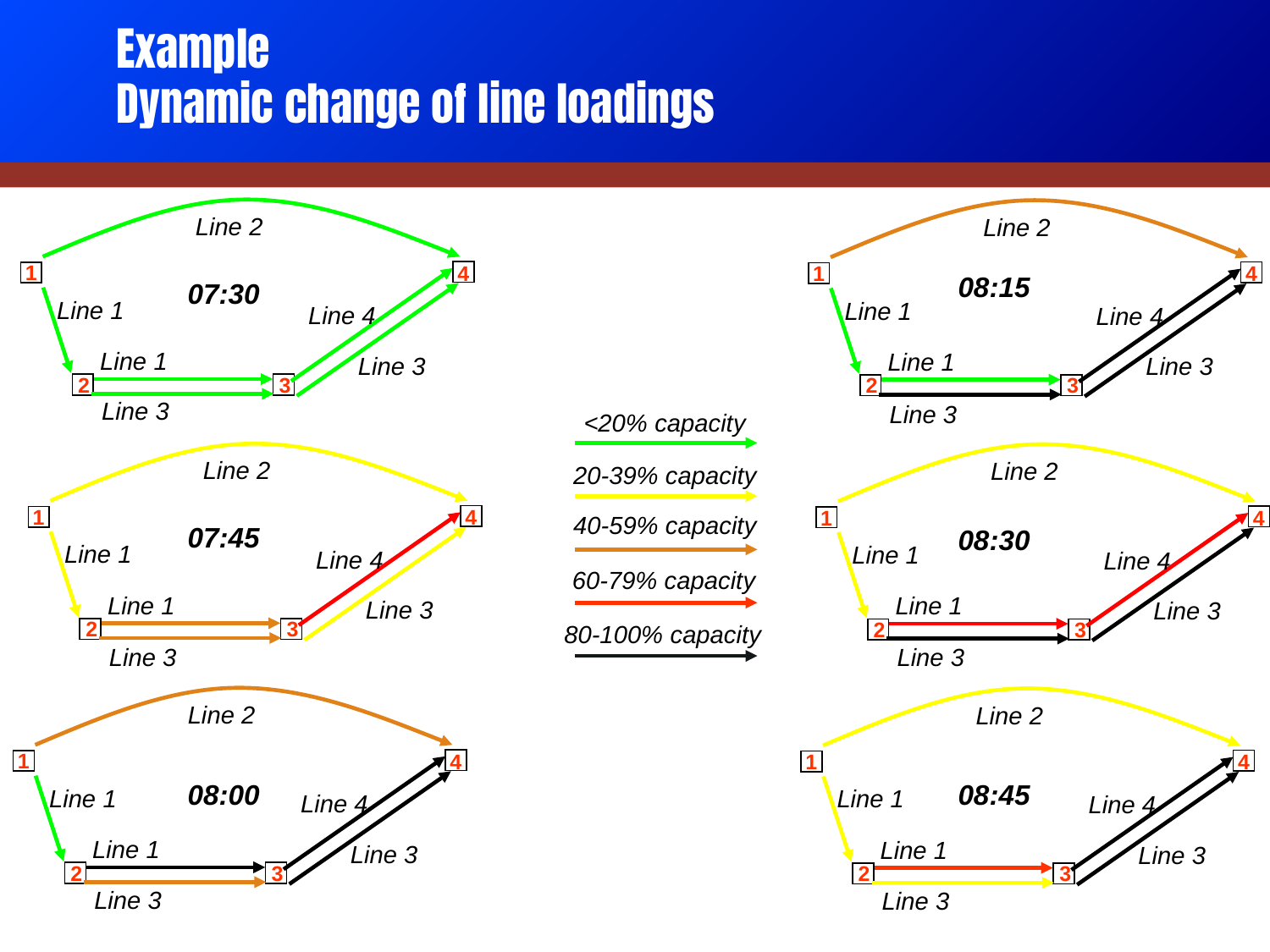

Example
Dynamic change of line loadings

Line 2
1
4

Line 1
Line 4
Line 1
3
2
Line 3
Line 3

Line 2
1
4

Line 1
Line 4
Line 1
3
2
Line 3
Line 3
08:15
07:30
<20% capacity
20-39% capacity
40-59% capacity
60-79% capacity
80-100% capacity

Line 2
1
4

Line 1
Line 4
Line 1
3
2
Line 3
Line 3

Line 2
1
4

Line 1
Line 4
Line 1
3
2
Line 3
Line 3
07:45
08:30

Line 2
1
4

Line 1
Line 4
Line 1
3
2
Line 3
Line 3

Line 2
1
4

Line 1
Line 4
Line 1
3
2
Line 3
Line 3
08:45
08:00

25